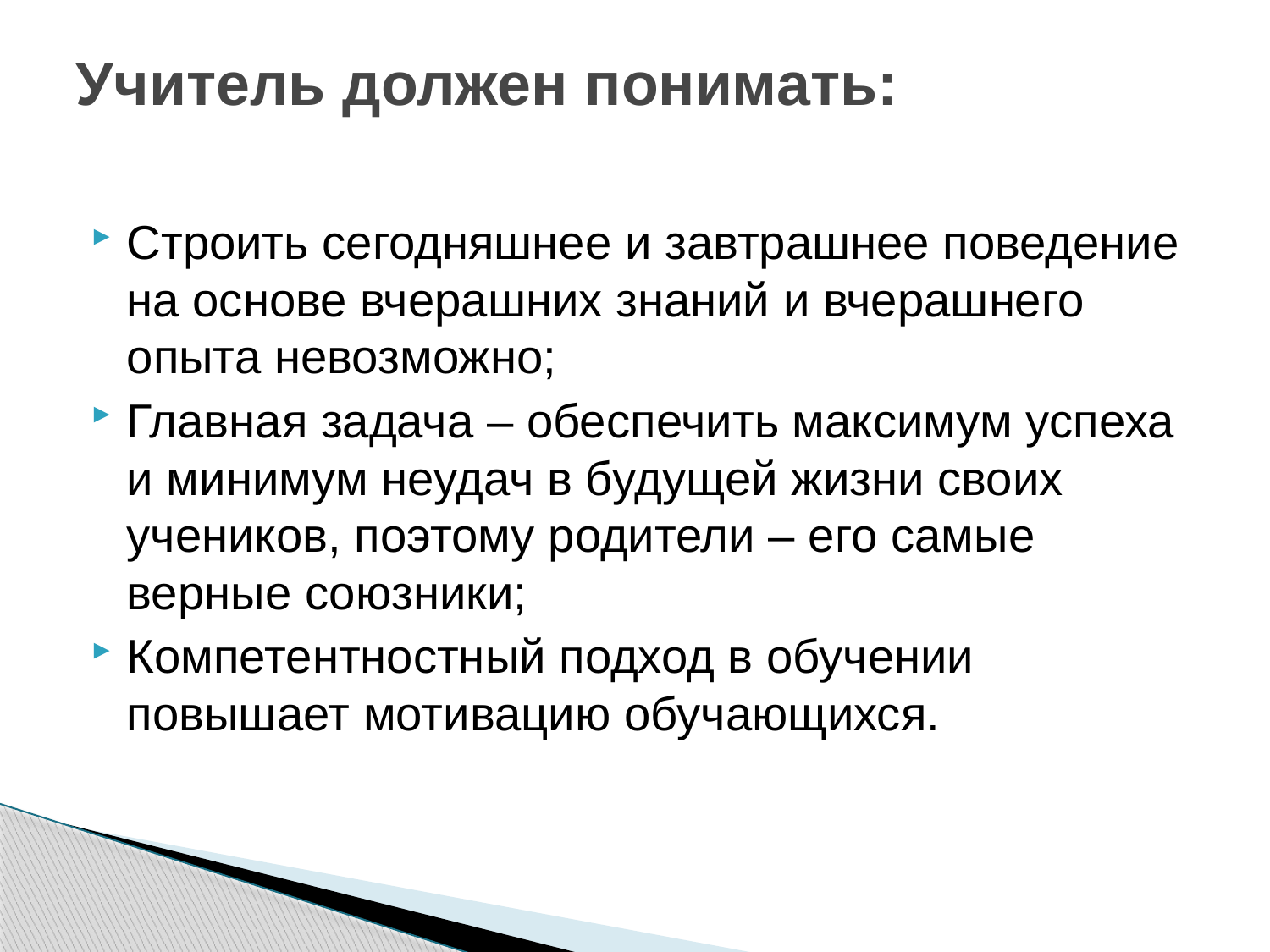

# Учитель должен понимать:
Строить сегодняшнее и завтрашнее поведение на основе вчерашних знаний и вчерашнего опыта невозможно;
Главная задача – обеспечить максимум успеха и минимум неудач в будущей жизни своих учеников, поэтому родители – его самые верные союзники;
Компетентностный подход в обучении повышает мотивацию обучающихся.